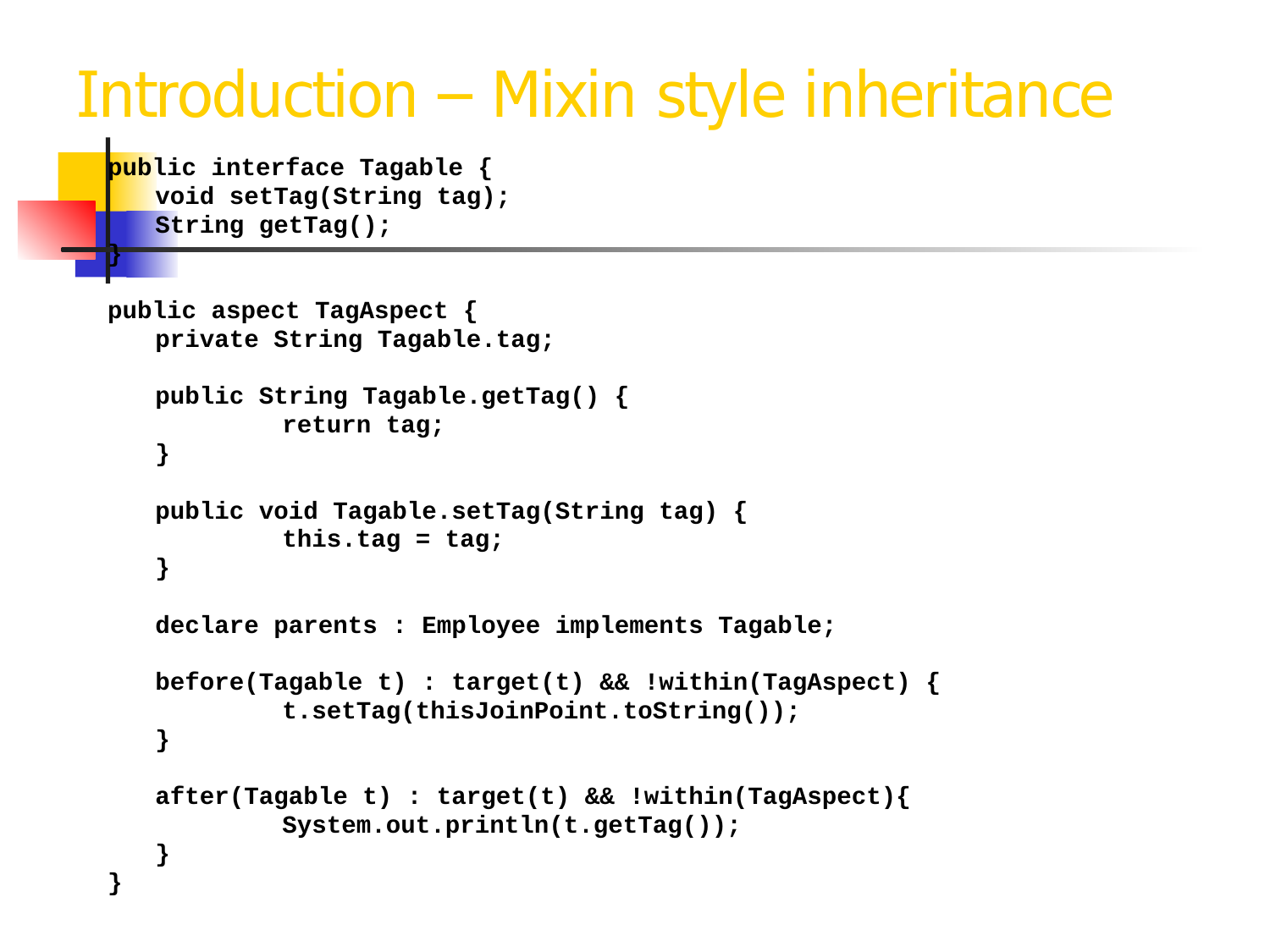

# Introduction – Mixin style inheritance

public interface Tagable {
	void setTag(String tag);
	String getTag();
}

public aspect TagAspect {
	private String Tagable.tag;

	public String Tagable.getTag() {
		return tag;
	}

	public void Tagable.setTag(String tag) {
		this.tag = tag;
	}

	declare parents : Employee implements Tagable;

	before(Tagable t) : target(t) && !within(TagAspect) {
		t.setTag(thisJoinPoint.toString());
	}

	after(Tagable t) : target(t) && !within(TagAspect){
		System.out.println(t.getTag());
	}
}